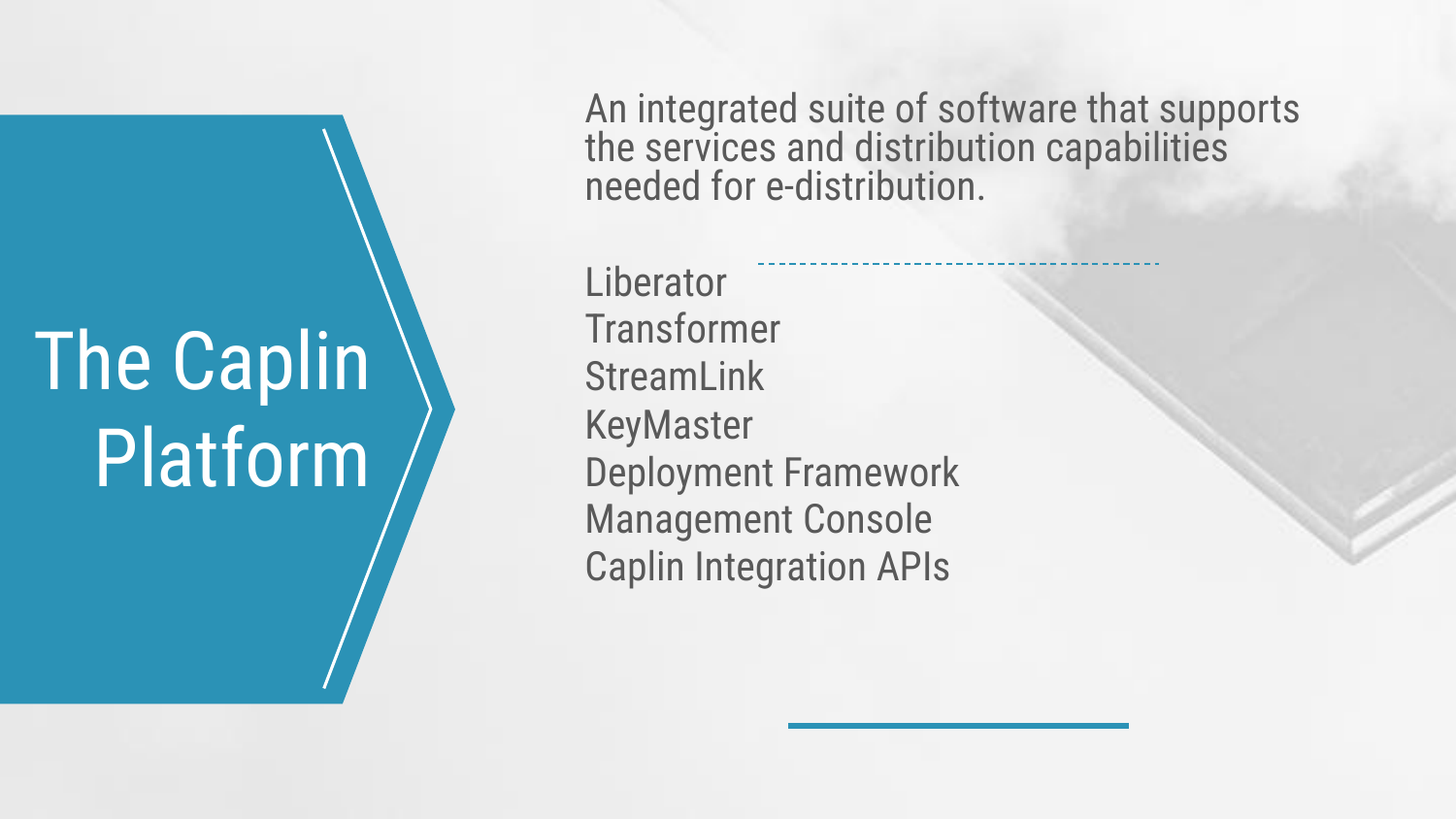

An integrated suite of software that supports the services and distribution capabilities needed for e-distribution.

Liberator
Transformer
StreamLink
KeyMaster
Deployment Framework
Management Console
Caplin Integration APIs

# The Caplin
Platform